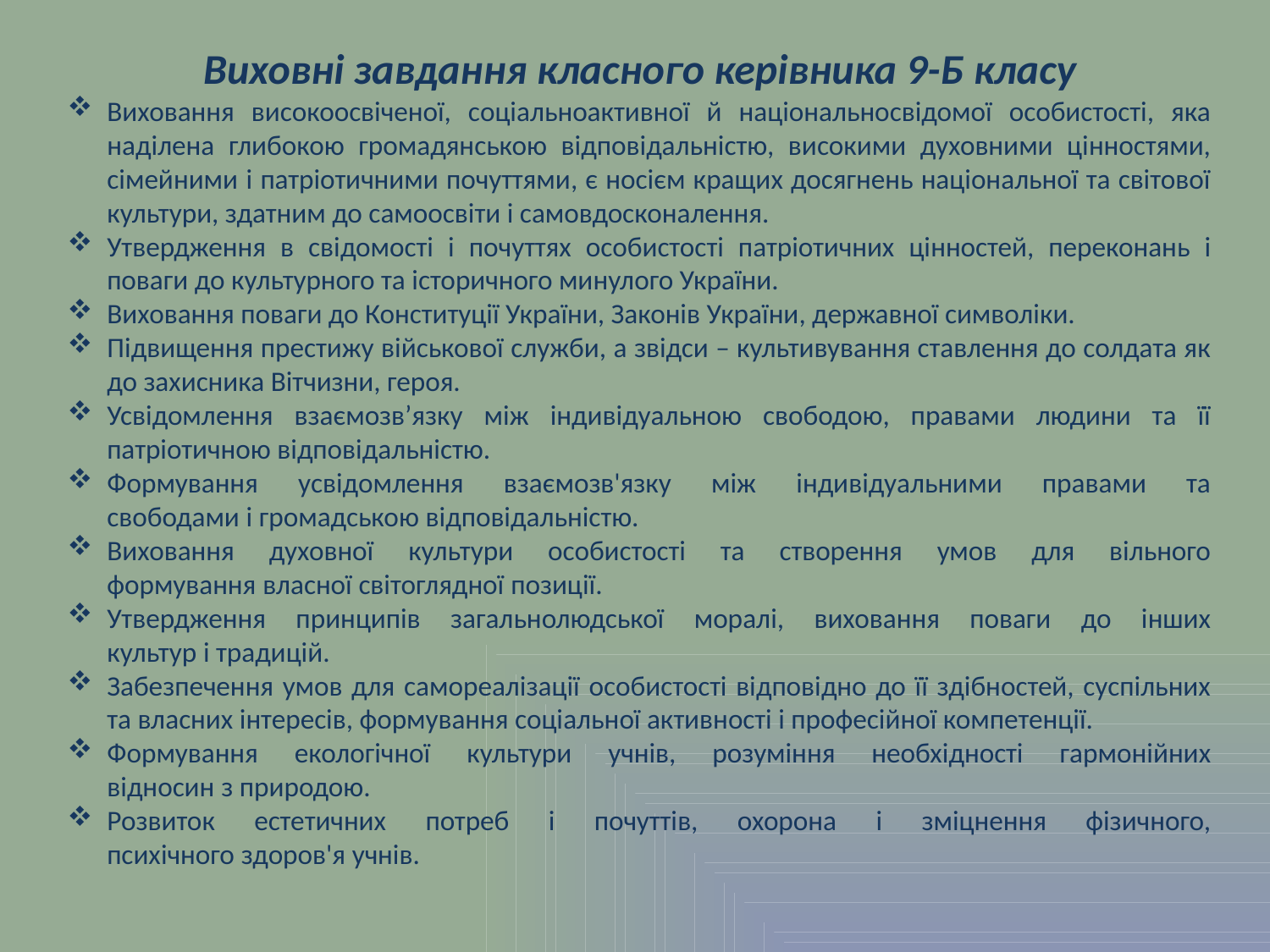

Виховні завдання класного керівника 9-Б класу
Виховання високоосвіченої, соціальноактивної й національносвідомої особистості, яка наділена глибокою громадянською відповідальністю, високими духовними цінностями, сімейними і патріотичними почуттями, є носієм кращих досягнень національної та світової культури, здатним до самоосвіти і самовдосконалення.
Утвердження в свідомості і почуттях особистості патріотичних цінностей, переконань і поваги до культурного та історичного минулого України.
Виховання поваги до Конституції України, Законів України, державної символіки.
Підвищення престижу військової служби, а звідси – культивування ставлення до солдата як до захисника Вітчизни, героя.
Усвідомлення взаємозв’язку між індивідуальною свободою, правами людини та її патріотичною відповідальністю.
Формування усвідомлення взаємозв'язку між індивідуальними правами та свободами і громадською відповідальністю.
Виховання духовної культури особистості та створення умов для вільного формування власної світоглядної позиції.
Утвердження принципів загальнолюдської моралі, виховання поваги до інших культур і традицій.
Забезпечення умов для самореалізації особистості відповідно до її здібностей, суспільних та власних інтересів, формування соціальної активності і професійної компетенції.
Формування екологічної культури учнів, розуміння необхідності гармонійних відносин з природою.
Розвиток естетичних потреб і почуттів, охорона і зміцнення фізичного, психічного здоров'я учнів.